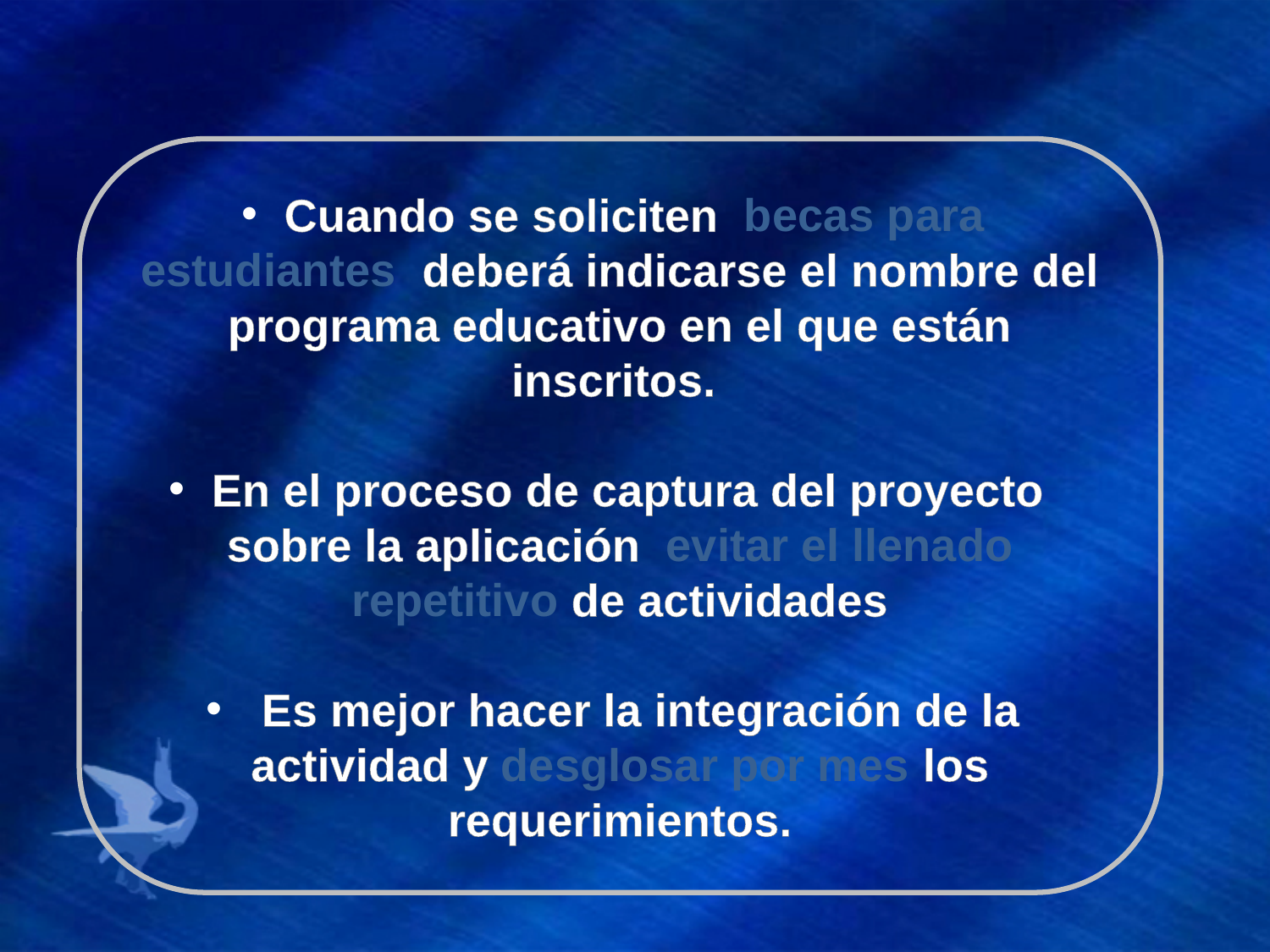

Cuando se soliciten  becas para estudiantes  deberá indicarse el nombre del programa educativo en el que están inscritos.

 En el proceso de captura del proyecto  sobre la aplicación  evitar el llenado repetitivo de actividades

  Es mejor hacer la integración de la actividad y desglosar por mes los requerimientos.